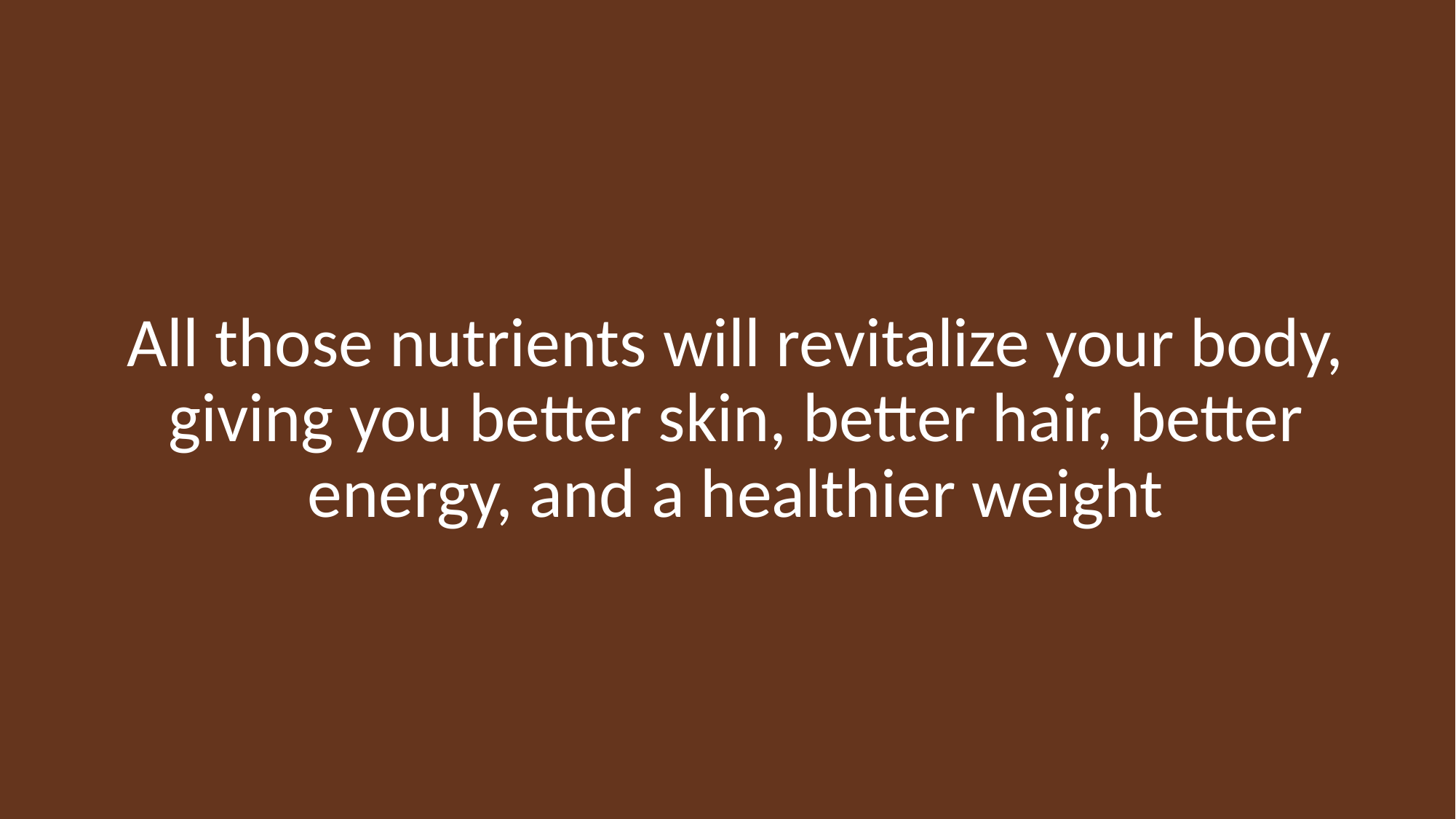

All those nutrients will revitalize your body, giving you better skin, better hair, better energy, and a healthier weight